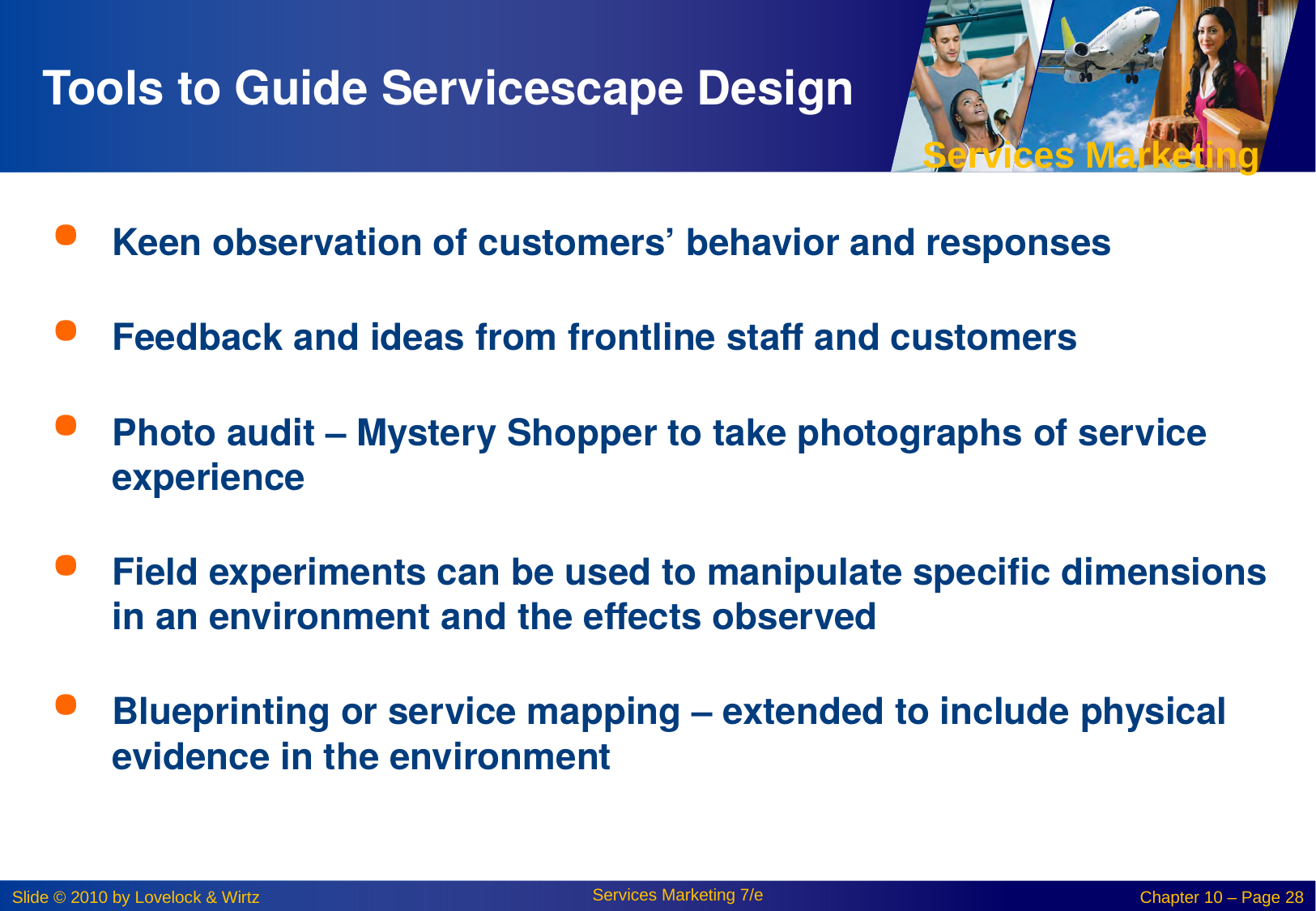

# Tools to Guide Servicescape Design
Keen observation of customers’ behavior and responses
Feedback and ideas from frontline staff and customers
Photo audit – Mystery Shopper to take photographs of service experience
Field experiments can be used to manipulate specific dimensions in an environment and the effects observed
Blueprinting or service mapping – extended to include physical evidence in the environment